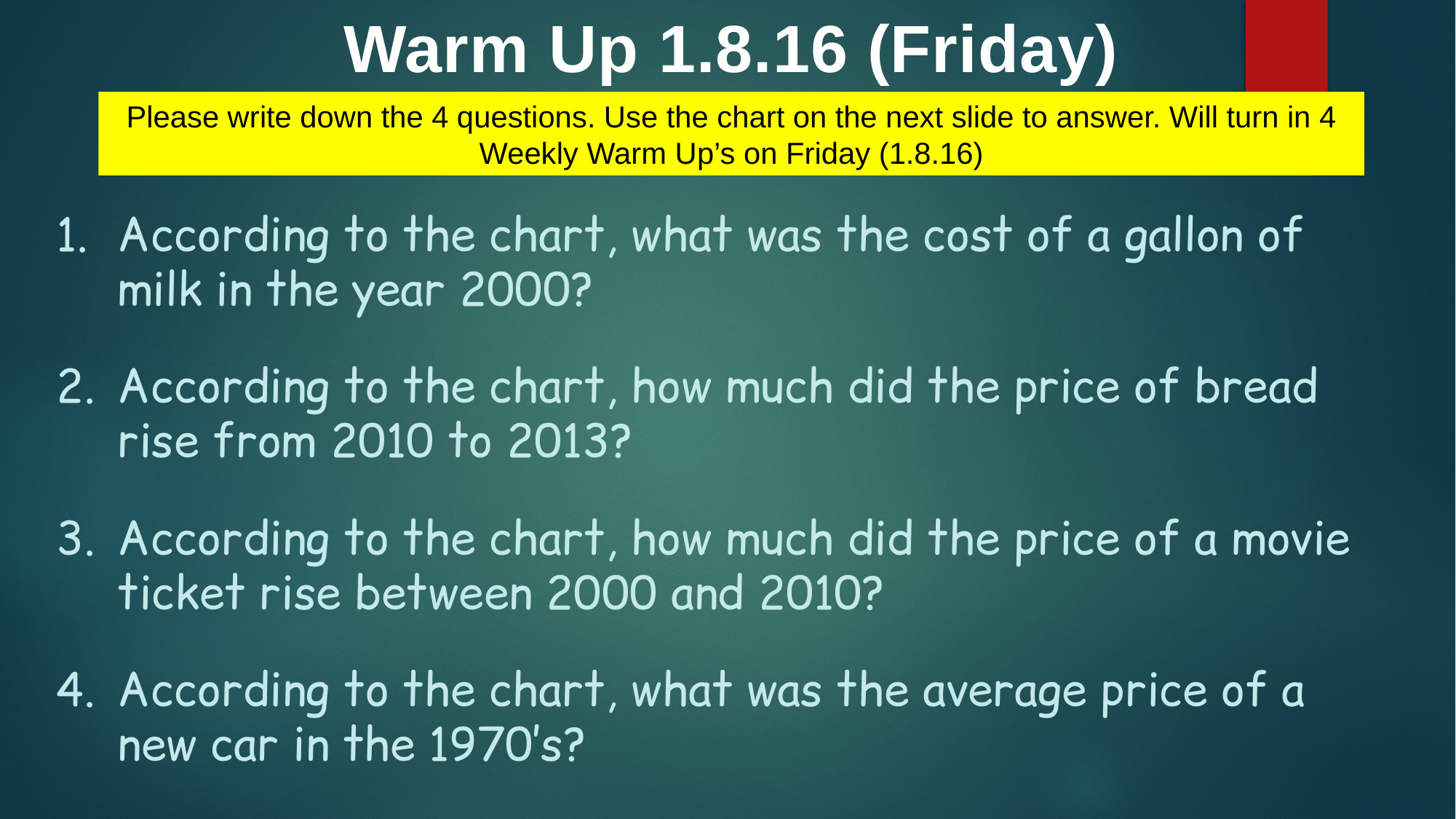

Warm Up 1.8.16 (Friday)
Please write down the 4 questions. Use the chart on the next slide to answer. Will turn in 4 Weekly Warm Up’s on Friday (1.8.16)
According to the chart, what was the cost of a gallon of milk in the year 2000?
According to the chart, how much did the price of bread rise from 2010 to 2013?
According to the chart, how much did the price of a movie ticket rise between 2000 and 2010?
According to the chart, what was the average price of a new car in the 1970’s?